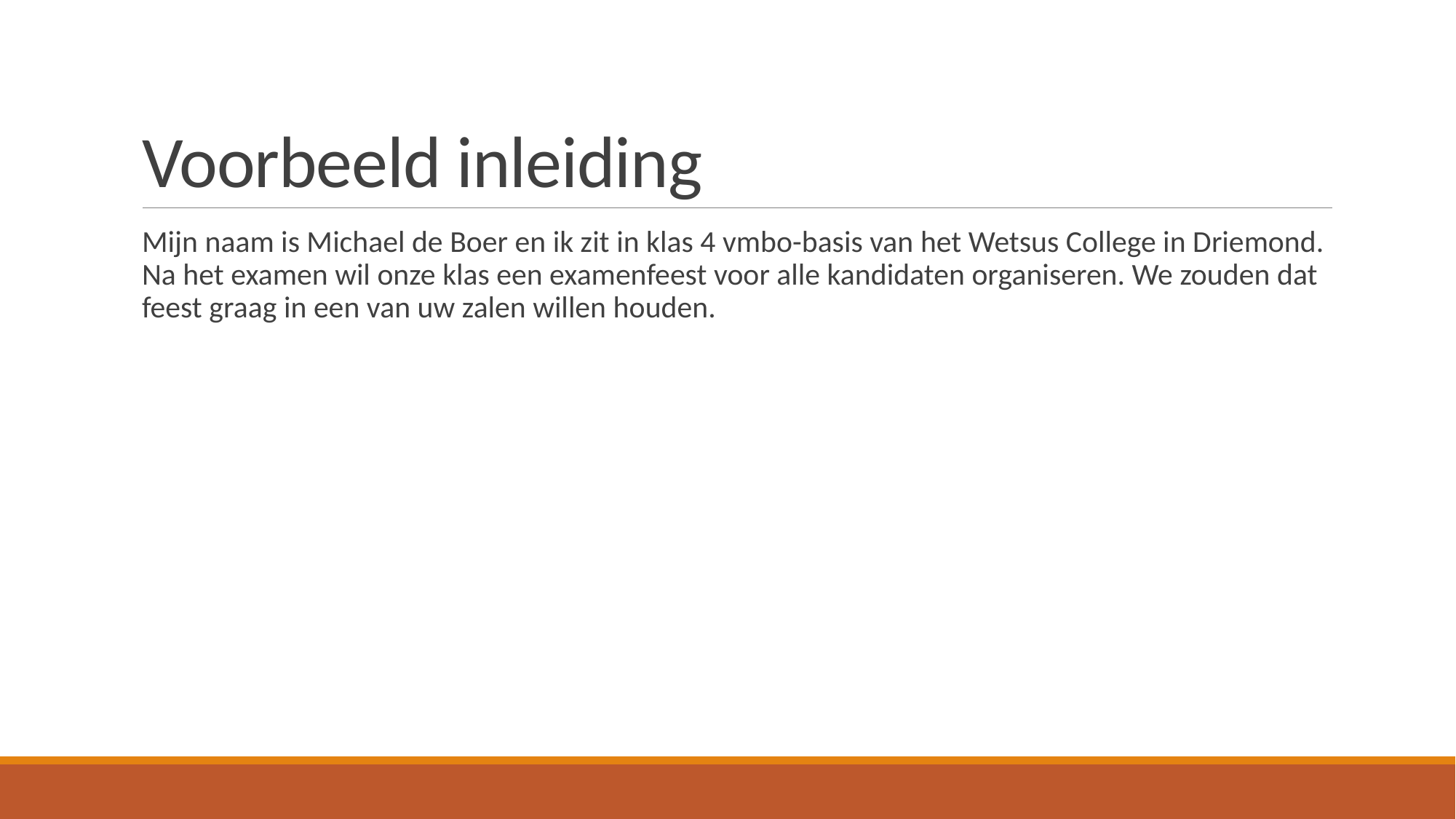

# Voorbeeld inleiding
Mijn naam is Michael de Boer en ik zit in klas 4 vmbo-basis van het Wetsus College in Driemond. Na het examen wil onze klas een examenfeest voor alle kandidaten organiseren. We zouden dat feest graag in een van uw zalen willen houden.